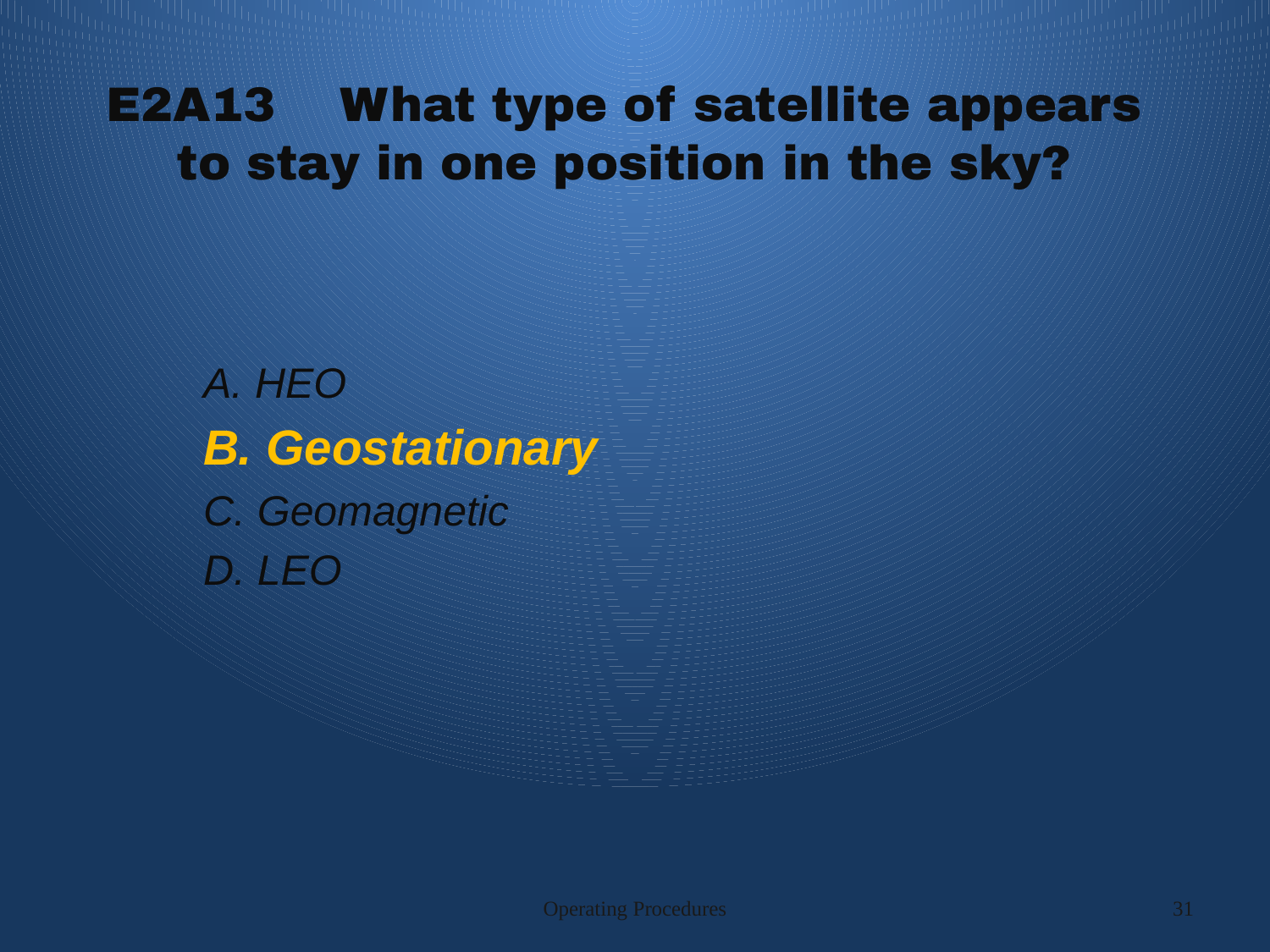

# E2A13    What type of satellite appears to stay in one position in the sky?
A. HEO
B. Geostationary
C. Geomagnetic
D. LEO
Operating Procedures
31